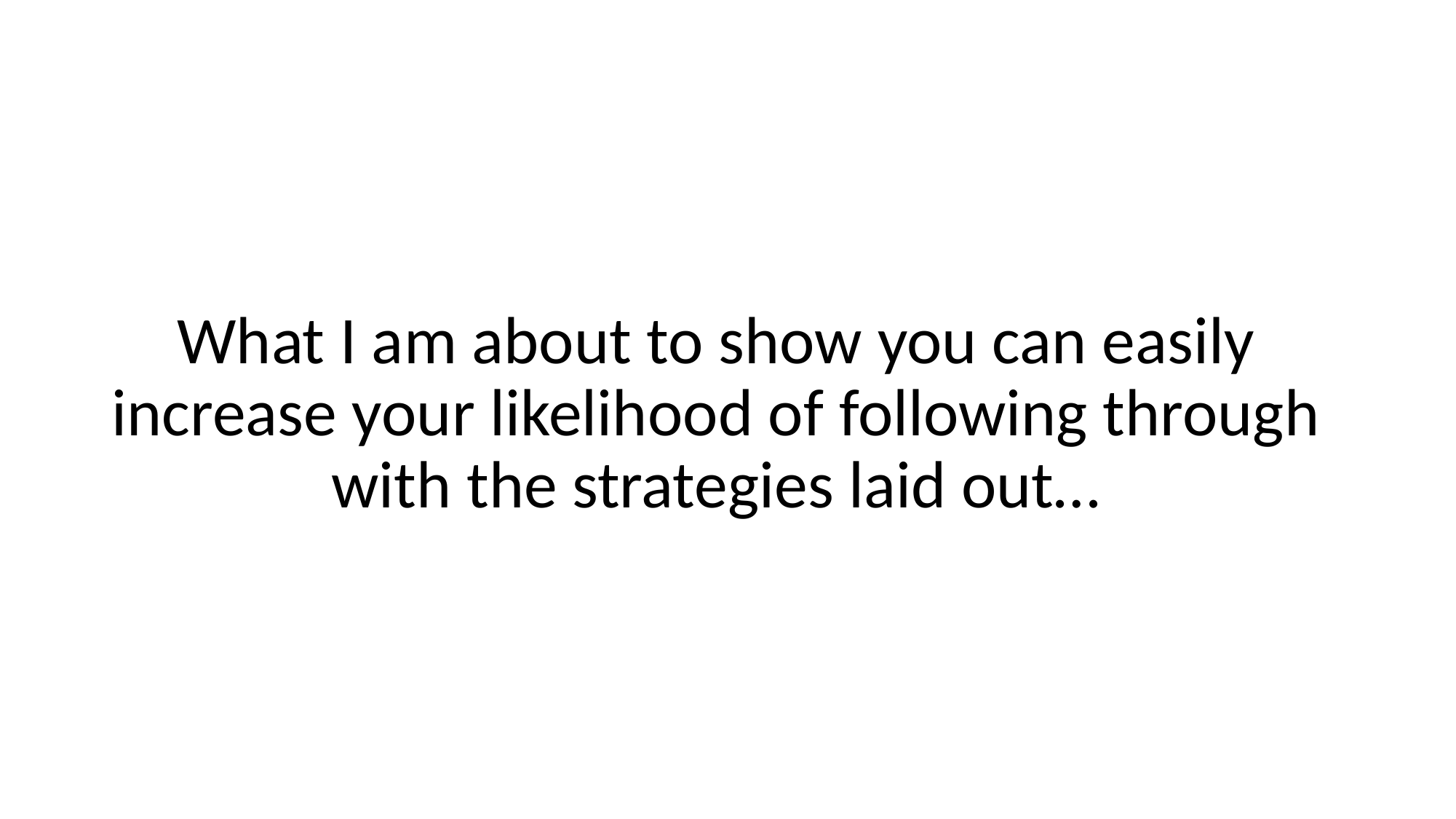

What I am about to show you can easily increase your likelihood of following through with the strategies laid out…